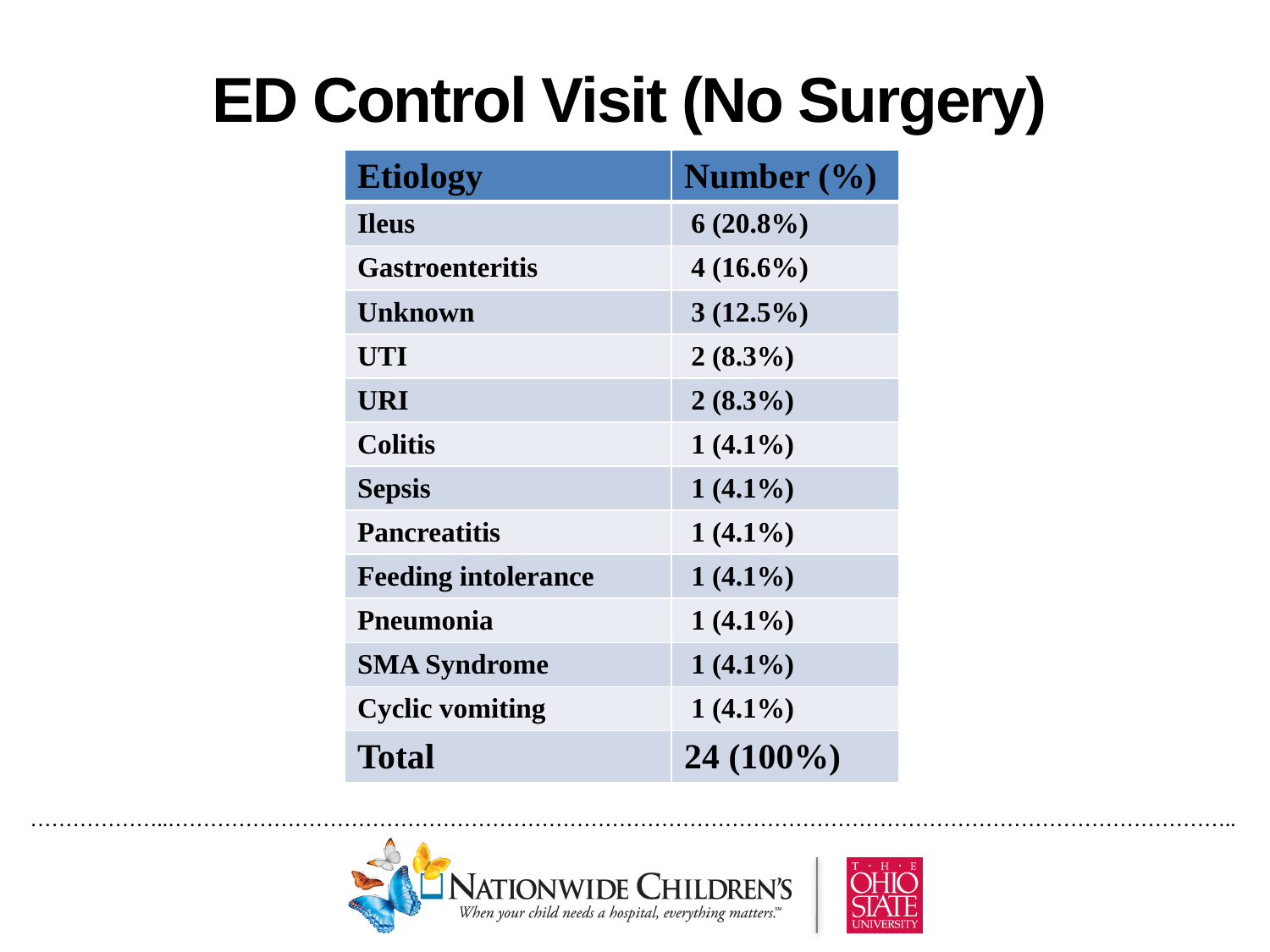

# ED Control Visit (No Surgery)
| Etiology | Number (%) |
| --- | --- |
| Ileus | 6 (20.8%) |
| Gastroenteritis | 4 (16.6%) |
| Unknown | 3 (12.5%) |
| UTI | 2 (8.3%) |
| URI | 2 (8.3%) |
| Colitis | 1 (4.1%) |
| Sepsis | 1 (4.1%) |
| Pancreatitis | 1 (4.1%) |
| Feeding intolerance | 1 (4.1%) |
| Pneumonia | 1 (4.1%) |
| SMA Syndrome | 1 (4.1%) |
| Cyclic vomiting | 1 (4.1%) |
| Total | 24 (100%) |